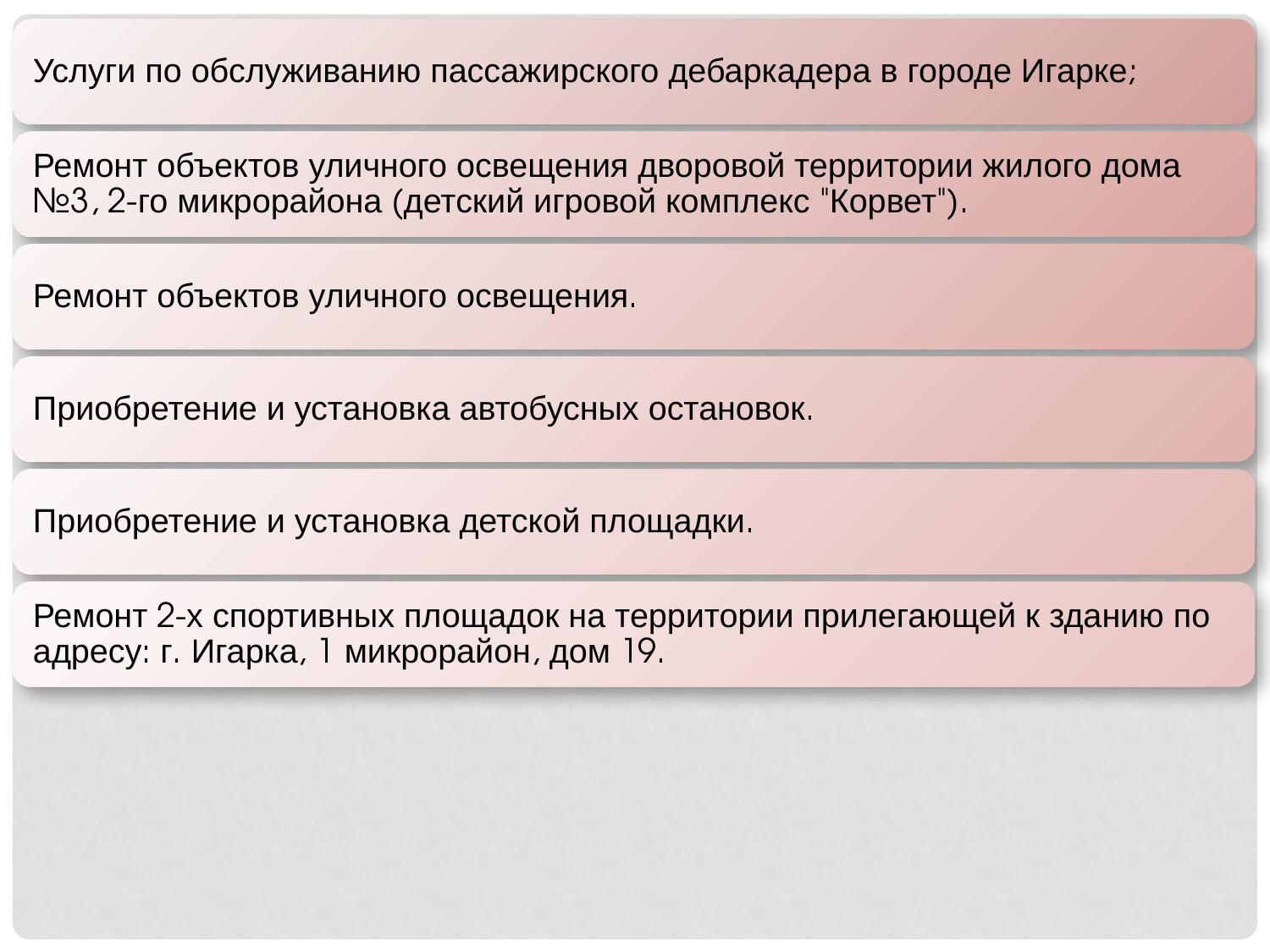

Услуги по обслуживанию пассажирского дебаркадера в городе Игарке;
Ремонт объектов уличного освещения дворовой территории жилого дома №3, 2-го микрорайона (детский игровой комплекс "Корвет").
Ремонт объектов уличного освещения.
Приобретение и установка автобусных остановок.
Приобретение и установка детской площадки.
Ремонт 2-х спортивных площадок на территории прилегающей к зданию по адресу: г. Игарка, 1 микрорайон, дом 19.